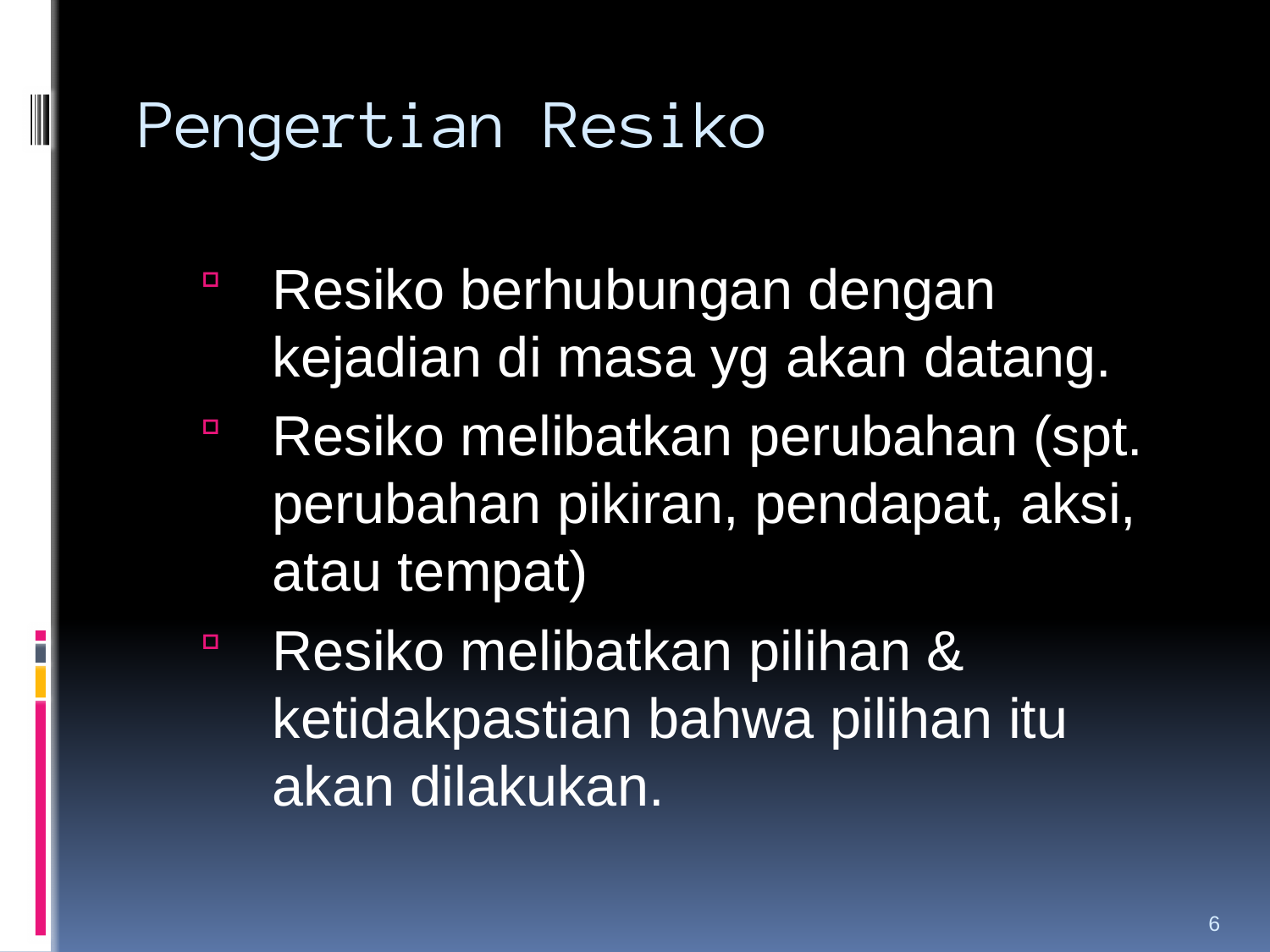

# Pengertian Resiko
Resiko berhubungan dengan kejadian di masa yg akan datang.
Resiko melibatkan perubahan (spt. perubahan pikiran, pendapat, aksi, atau tempat)
Resiko melibatkan pilihan & ketidakpastian bahwa pilihan itu akan dilakukan.
6